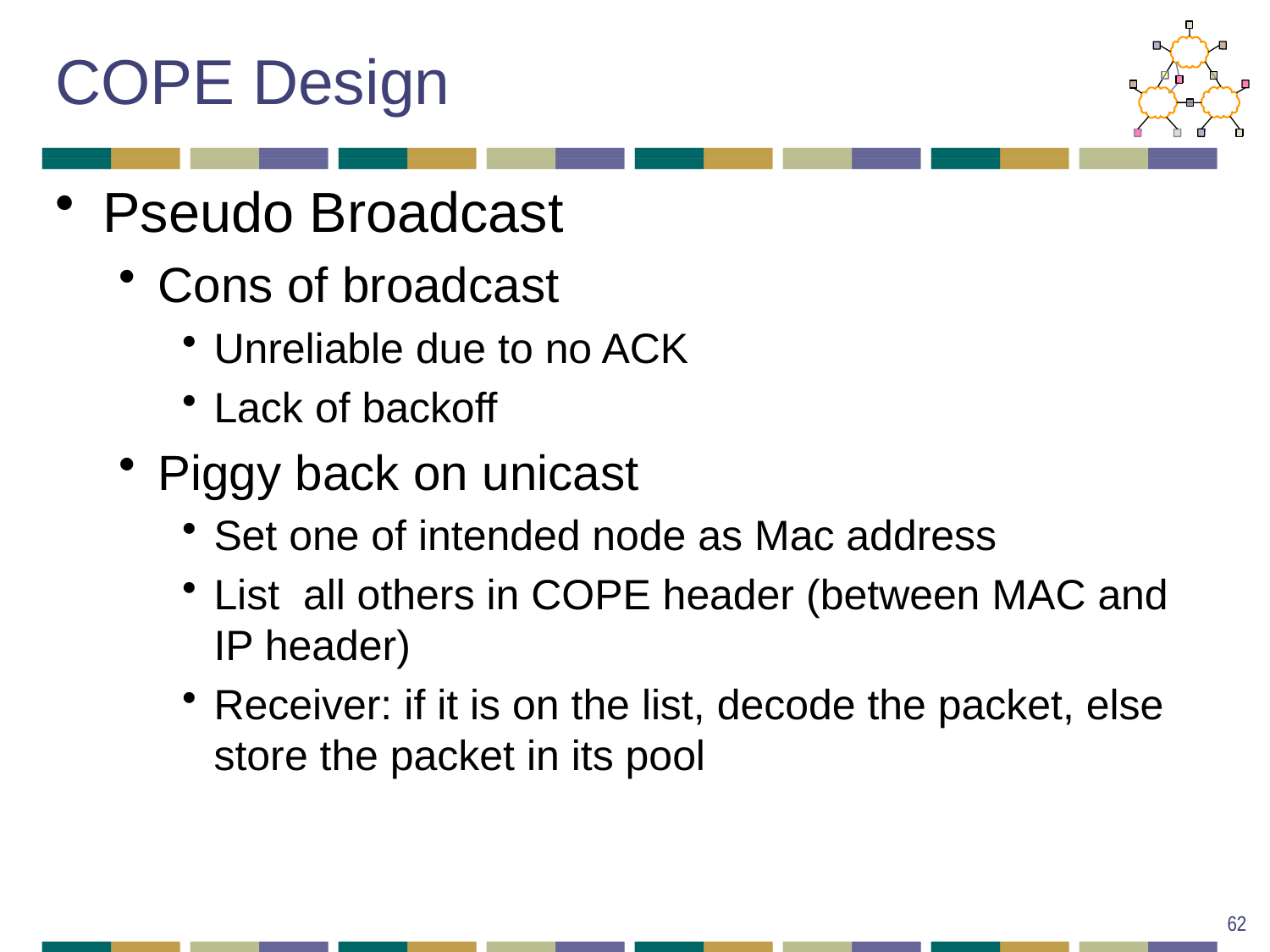

# COPE Design
Pseudo Broadcast
Cons of broadcast
Unreliable due to no ACK
Lack of backoff
Piggy back on unicast
Set one of intended node as Mac address
List  all others in COPE header (between MAC and IP header)
Receiver: if it is on the list, decode the packet, else store the packet in its pool

62